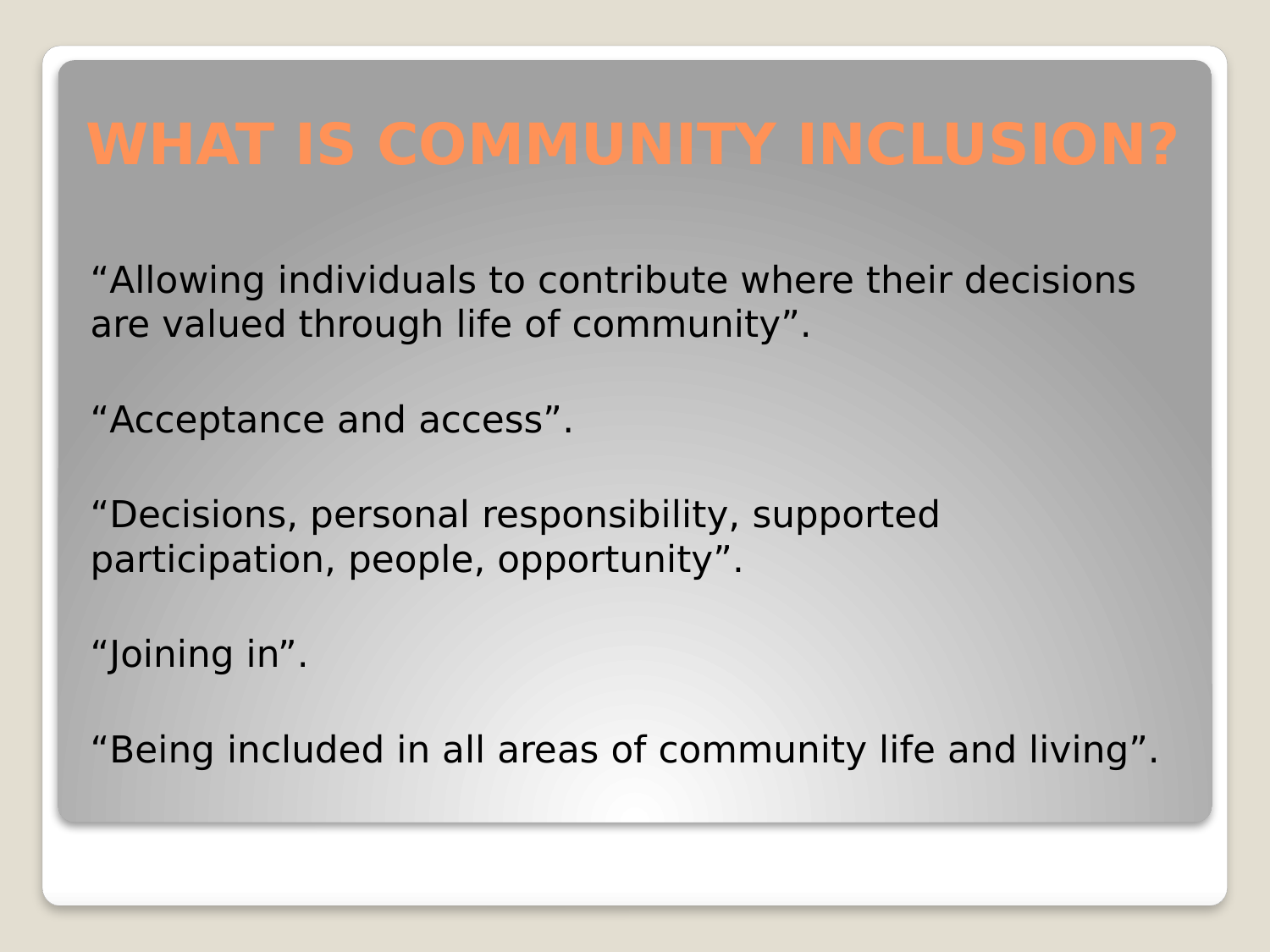

# WHAT IS COMMUNITY INCLUSION?

“Allowing individuals to contribute where their decisions are valued through life of community”.

“Acceptance and access”.

“Decisions, personal responsibility, supported participation, people, opportunity”.

“Joining in”.

“Being included in all areas of community life and living”.